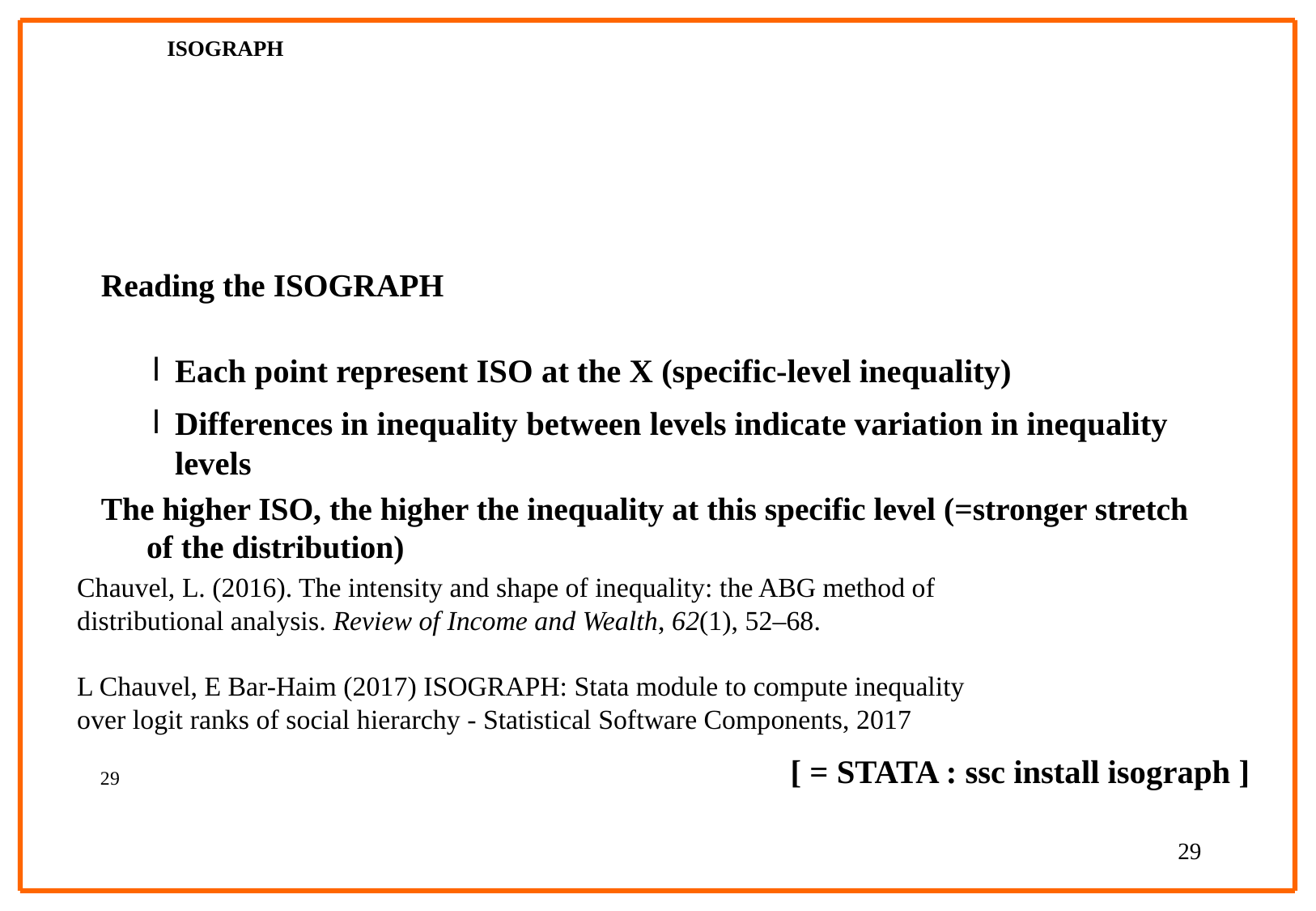

29
# ISOGRAPH
Reading the ISOGRAPH
Each point represent ISO at the X (specific-level inequality)
Differences in inequality between levels indicate variation in inequality levels
The higher ISO, the higher the inequality at this specific level (=stronger stretch of the distribution)

Chauvel, L. (2016). The intensity and shape of inequality: the ABG method of distributional analysis. Review of Income and Wealth, 62(1), 52–68.
L Chauvel, E Bar-Haim (2017) ISOGRAPH: Stata module to compute inequality over logit ranks of social hierarchy - Statistical Software Components, 2017
[ = STATA : ssc install isograph ]
29